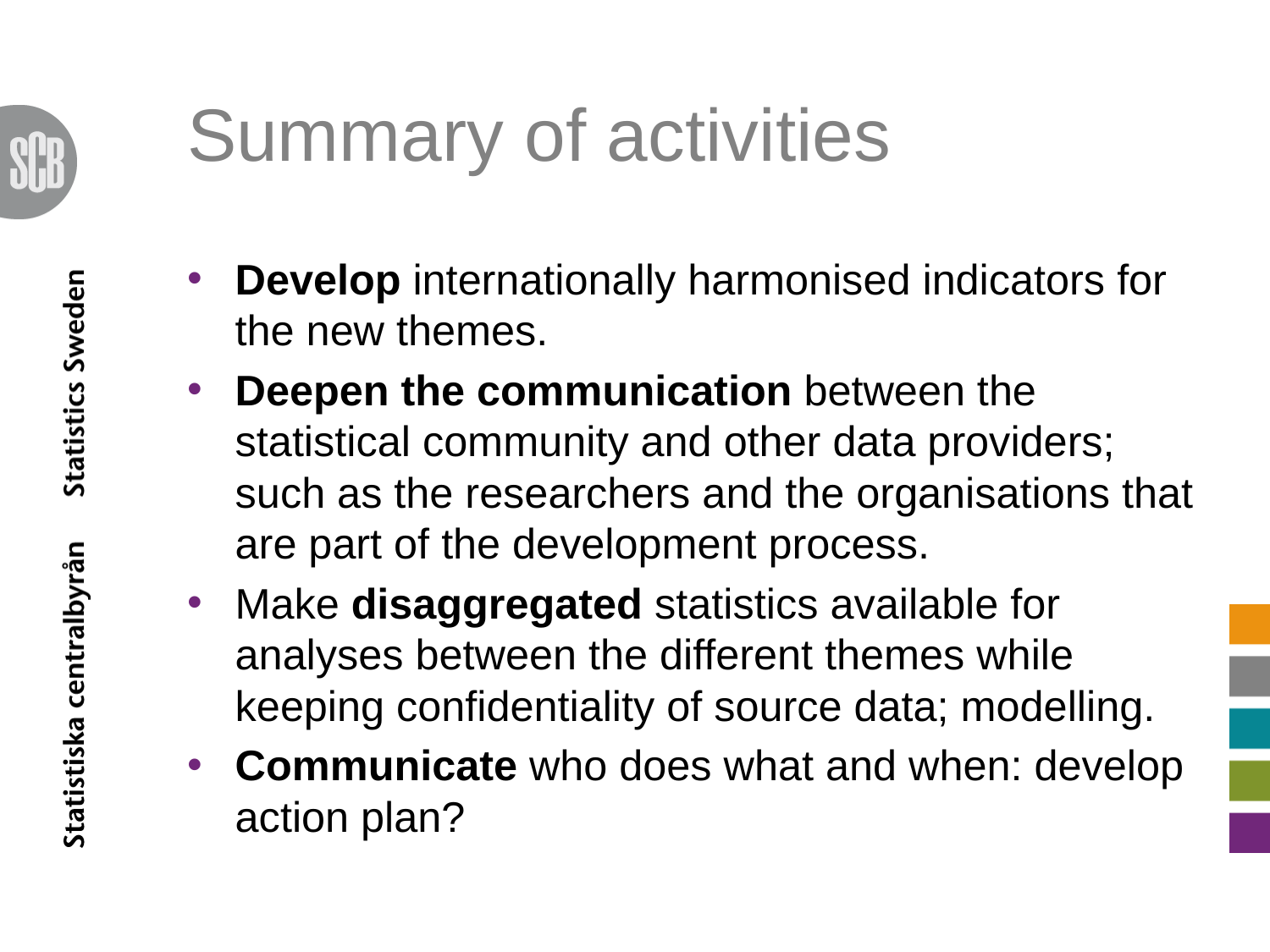

# Summary of activities

Develop internationally harmonised indicators for the new themes.
Deepen the communication between the statistical community and other data providers; such as the researchers and the organisations that are part of the development process.
Make disaggregated statistics available for analyses between the different themes while keeping confidentiality of source data; modelling.
Communicate who does what and when: develop action plan?